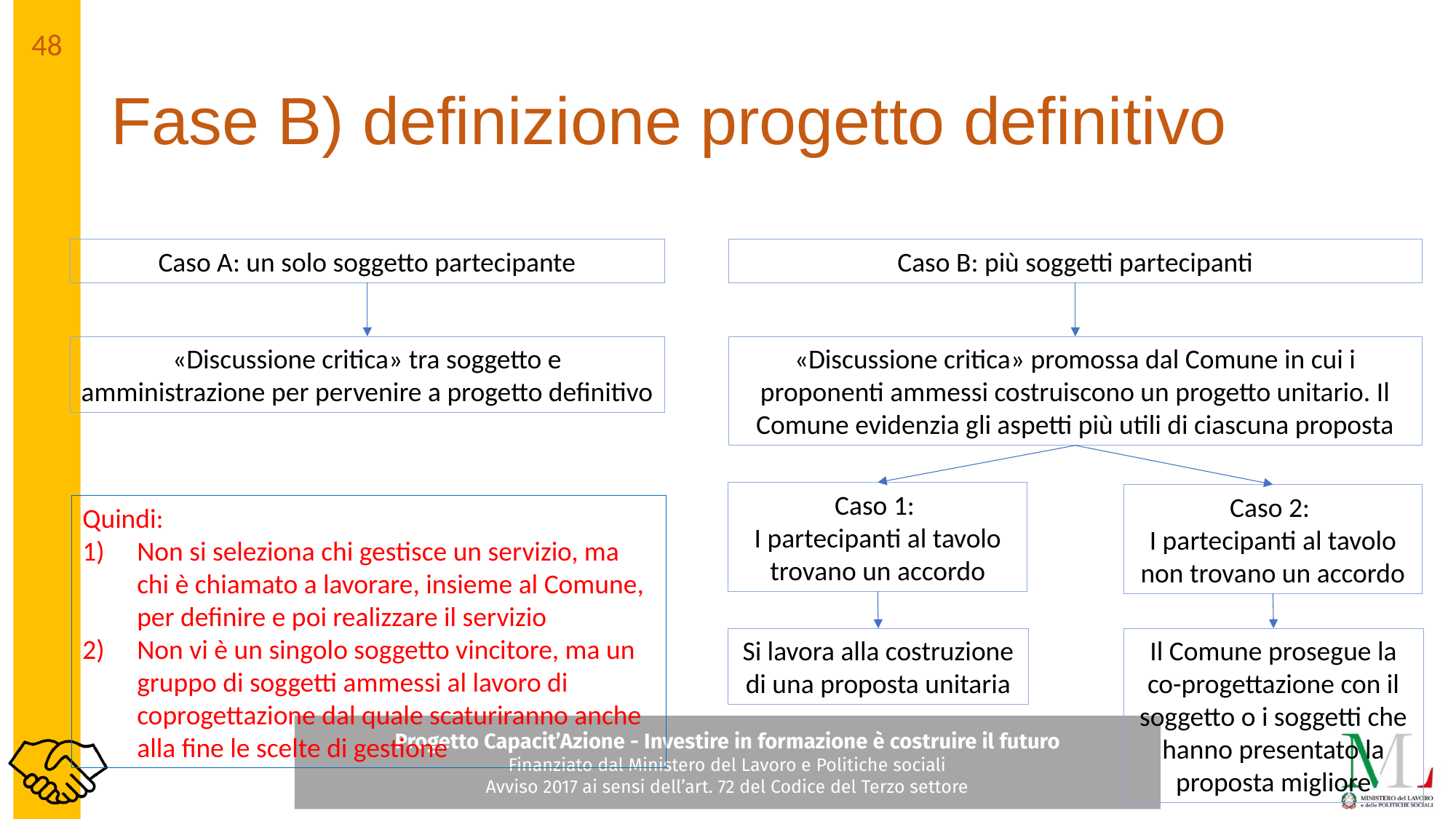

# Fase B) definizione progetto definitivo
Caso A: un solo soggetto partecipante
Caso B: più soggetti partecipanti
«Discussione critica» tra soggetto e amministrazione per pervenire a progetto definitivo
«Discussione critica» promossa dal Comune in cui i proponenti ammessi costruiscono un progetto unitario. Il Comune evidenzia gli aspetti più utili di ciascuna proposta
Caso 1:
I partecipanti al tavolo trovano un accordo
Caso 2:
I partecipanti al tavolo non trovano un accordo
Quindi:
Non si seleziona chi gestisce un servizio, ma chi è chiamato a lavorare, insieme al Comune, per definire e poi realizzare il servizio
Non vi è un singolo soggetto vincitore, ma un gruppo di soggetti ammessi al lavoro di coprogettazione dal quale scaturiranno anche alla fine le scelte di gestione
Si lavora alla costruzione di una proposta unitaria
Il Comune prosegue la co-progettazione con il soggetto o i soggetti che hanno presentato la proposta migliore
48